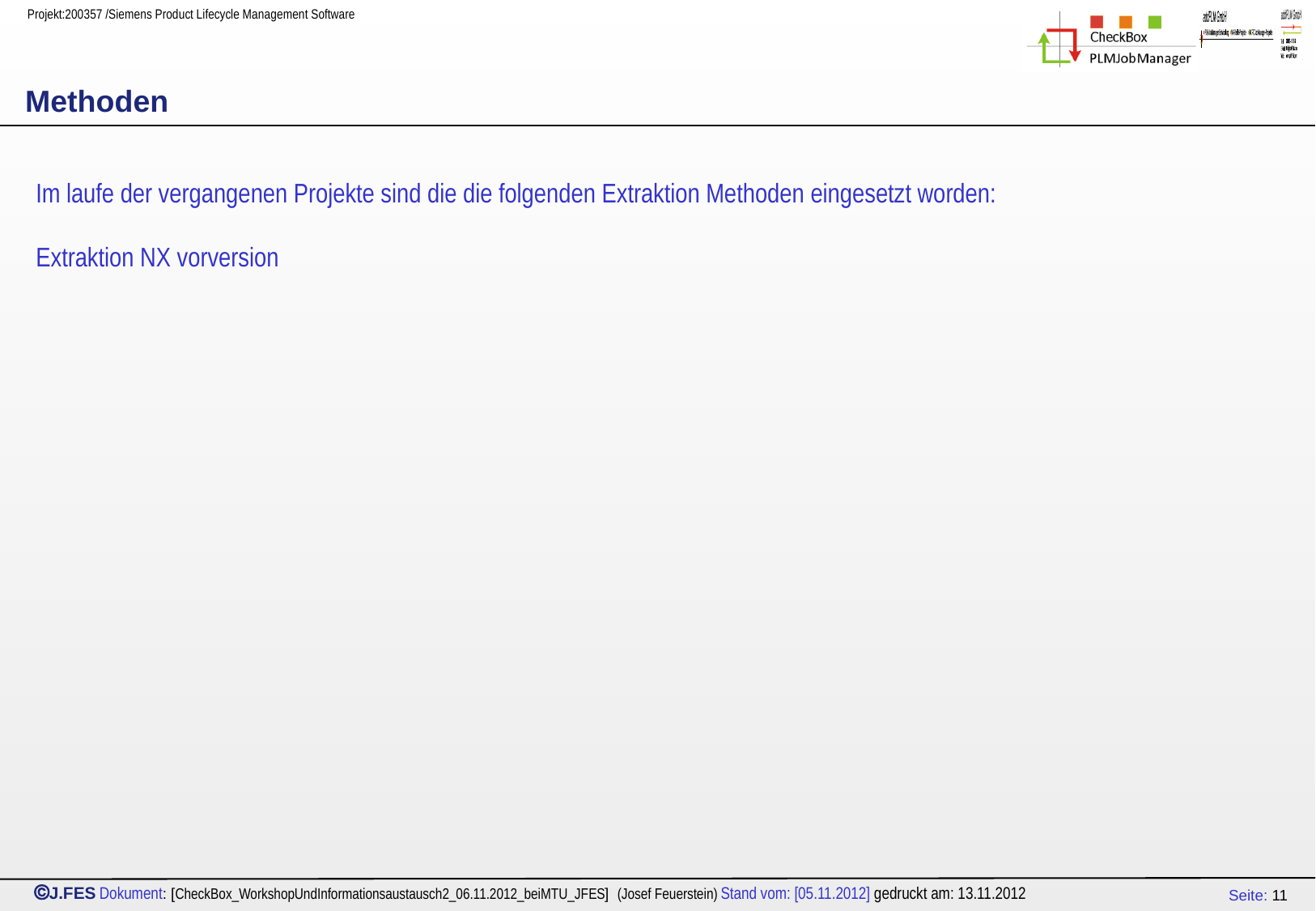

# Methoden
Im laufe der vergangenen Projekte sind die die folgenden Extraktion Methoden eingesetzt worden:

Extraktion NX vorversion